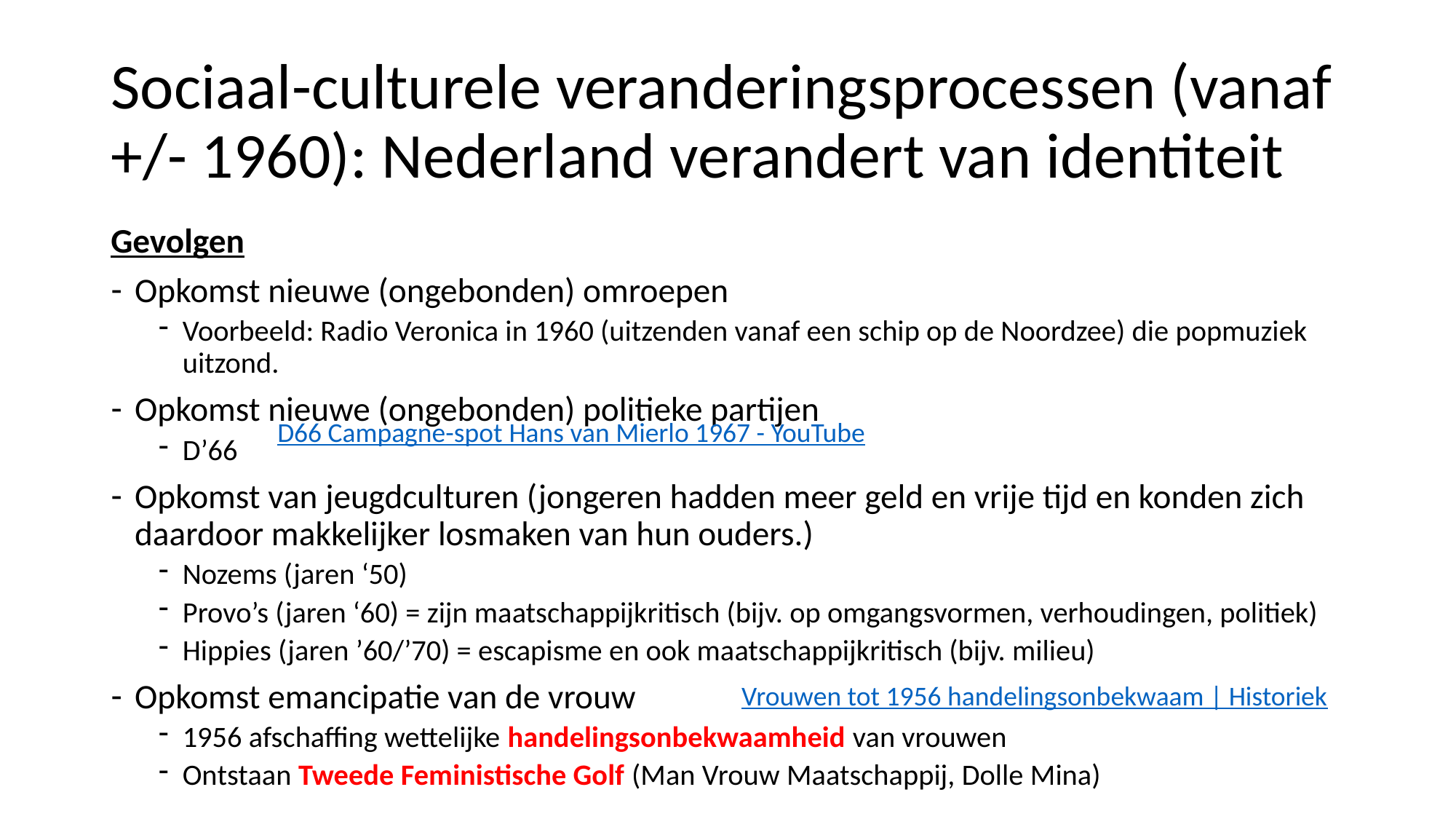

# Sociaal-culturele veranderingsprocessen (vanaf +/- 1960): Nederland verandert van identiteit
Gevolgen
Opkomst nieuwe (ongebonden) omroepen
Voorbeeld: Radio Veronica in 1960 (uitzenden vanaf een schip op de Noordzee) die popmuziek uitzond.
Opkomst nieuwe (ongebonden) politieke partijen
D’66
Opkomst van jeugdculturen (jongeren hadden meer geld en vrije tijd en konden zich daardoor makkelijker losmaken van hun ouders.)
Nozems (jaren ‘50)
Provo’s (jaren ‘60) = zijn maatschappijkritisch (bijv. op omgangsvormen, verhoudingen, politiek)
Hippies (jaren ’60/’70) = escapisme en ook maatschappijkritisch (bijv. milieu)
Opkomst emancipatie van de vrouw
1956 afschaffing wettelijke handelingsonbekwaamheid van vrouwen
Ontstaan Tweede Feministische Golf (Man Vrouw Maatschappij, Dolle Mina)
D66 Campagne-spot Hans van Mierlo 1967 - YouTube
Vrouwen tot 1956 handelingsonbekwaam | Historiek